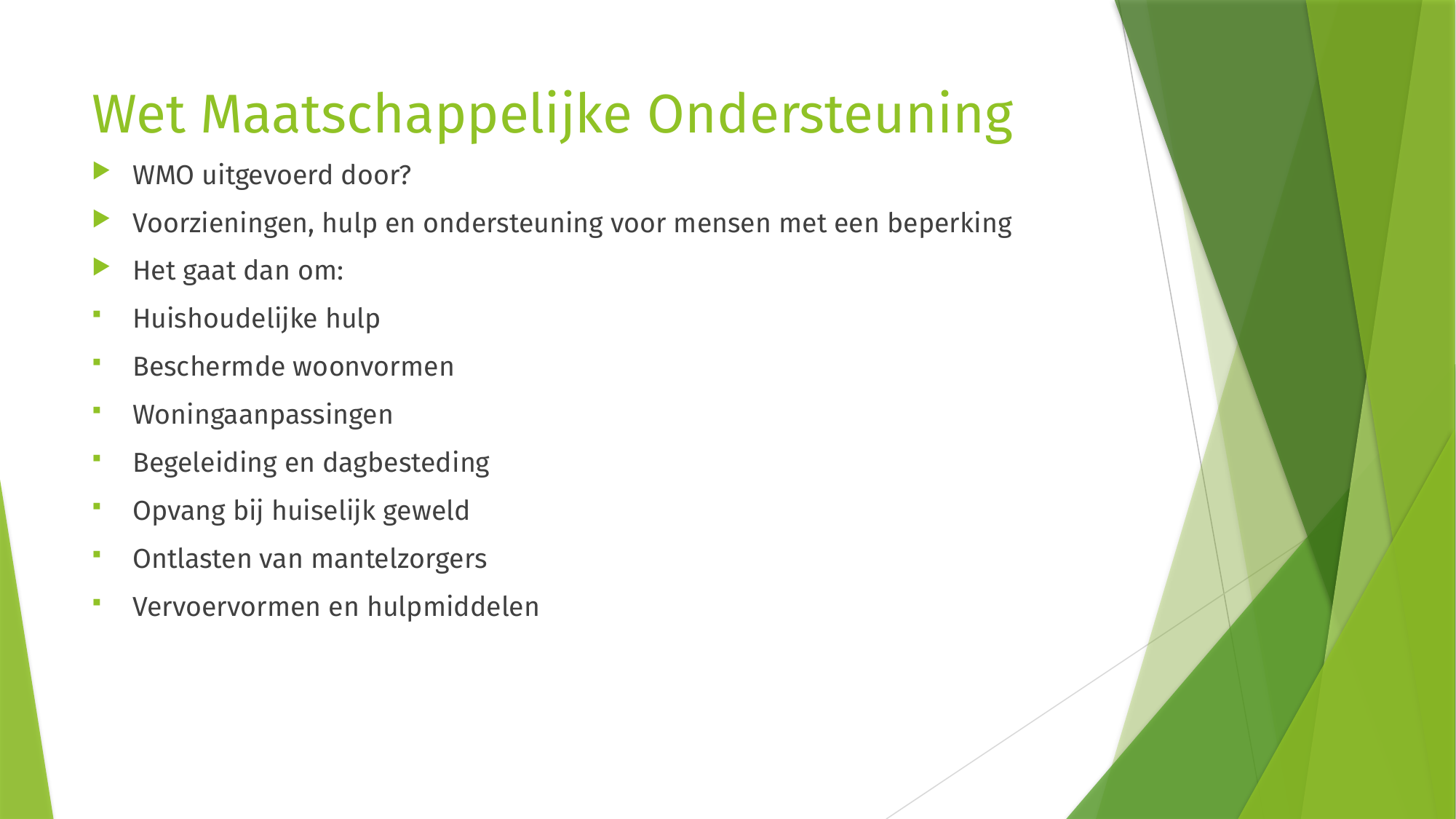

# Wet Maatschappelijke Ondersteuning
WMO uitgevoerd door?
Voorzieningen, hulp en ondersteuning voor mensen met een beperking
Het gaat dan om:
Huishoudelijke hulp
Beschermde woonvormen
Woningaanpassingen
Begeleiding en dagbesteding
Opvang bij huiselijk geweld
Ontlasten van mantelzorgers
Vervoervormen en hulpmiddelen